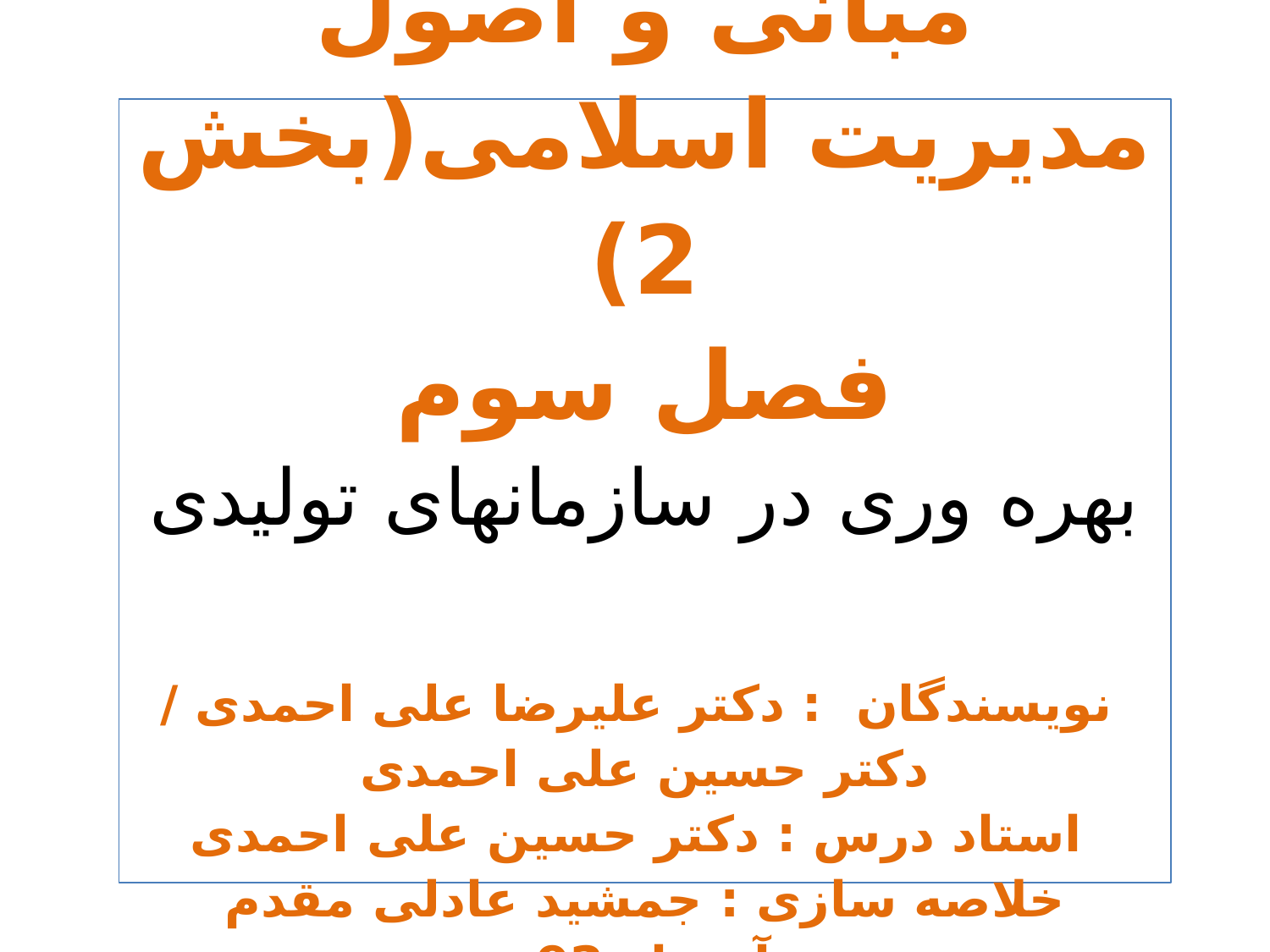

# بنام خدا مبانی و اصول مدیریت اسلامی(بخش 2) فصل سوم بهره وری در سازمانهای تولیدی نویسندگان  : دکتر علیرضا علی احمدی / دکتر حسین علی احمدی استاد درس : دکتر حسین علی احمدی خلاصه سازی : جمشید عادلی مقدم آذرماه 92